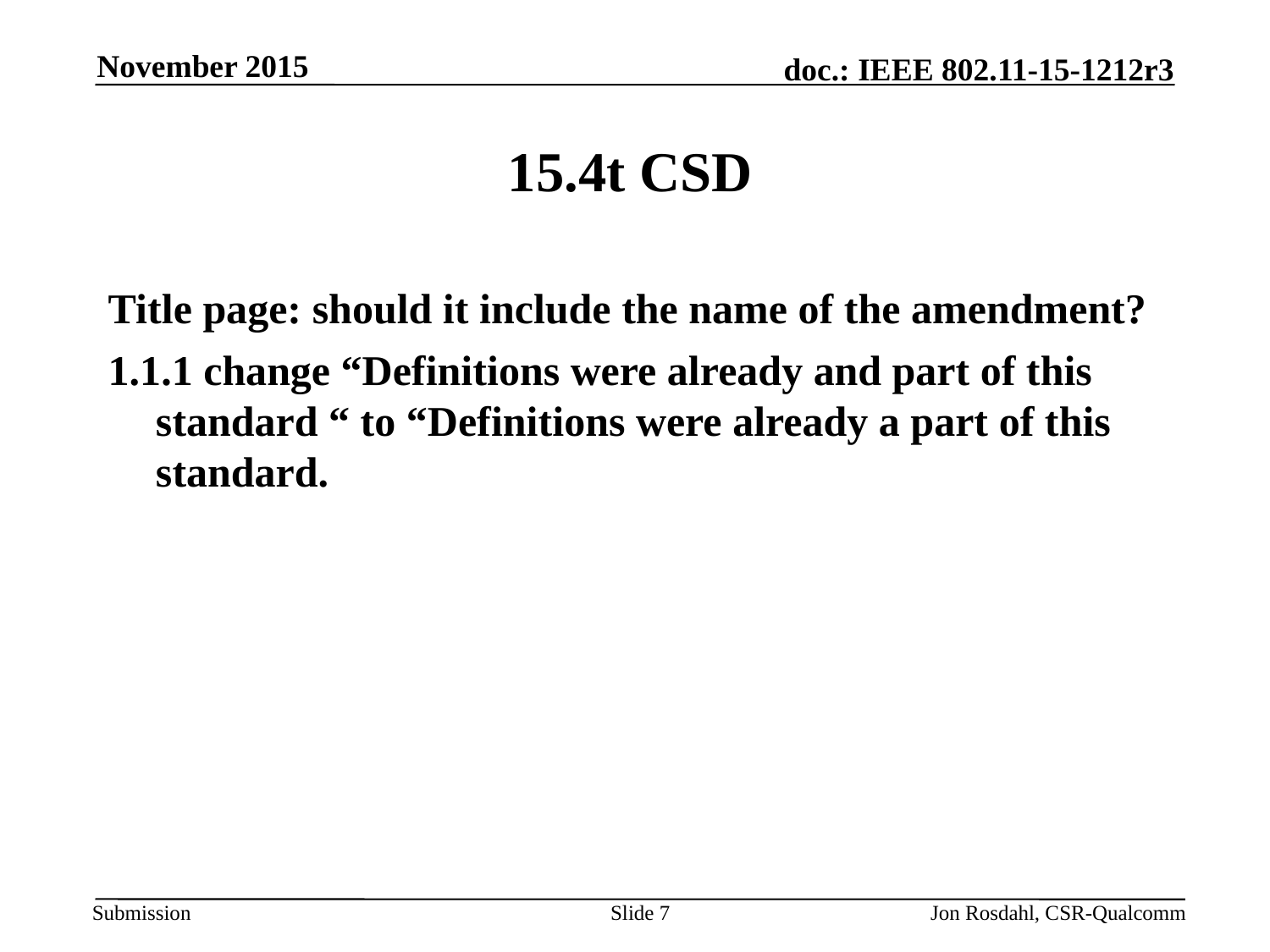

November 2015
# 15.4t CSD
Title page: should it include the name of the amendment?
1.1.1 change “Definitions were already and part of this standard “ to “Definitions were already a part of this standard.

Slide 7
Jon Rosdahl, CSR-Qualcomm